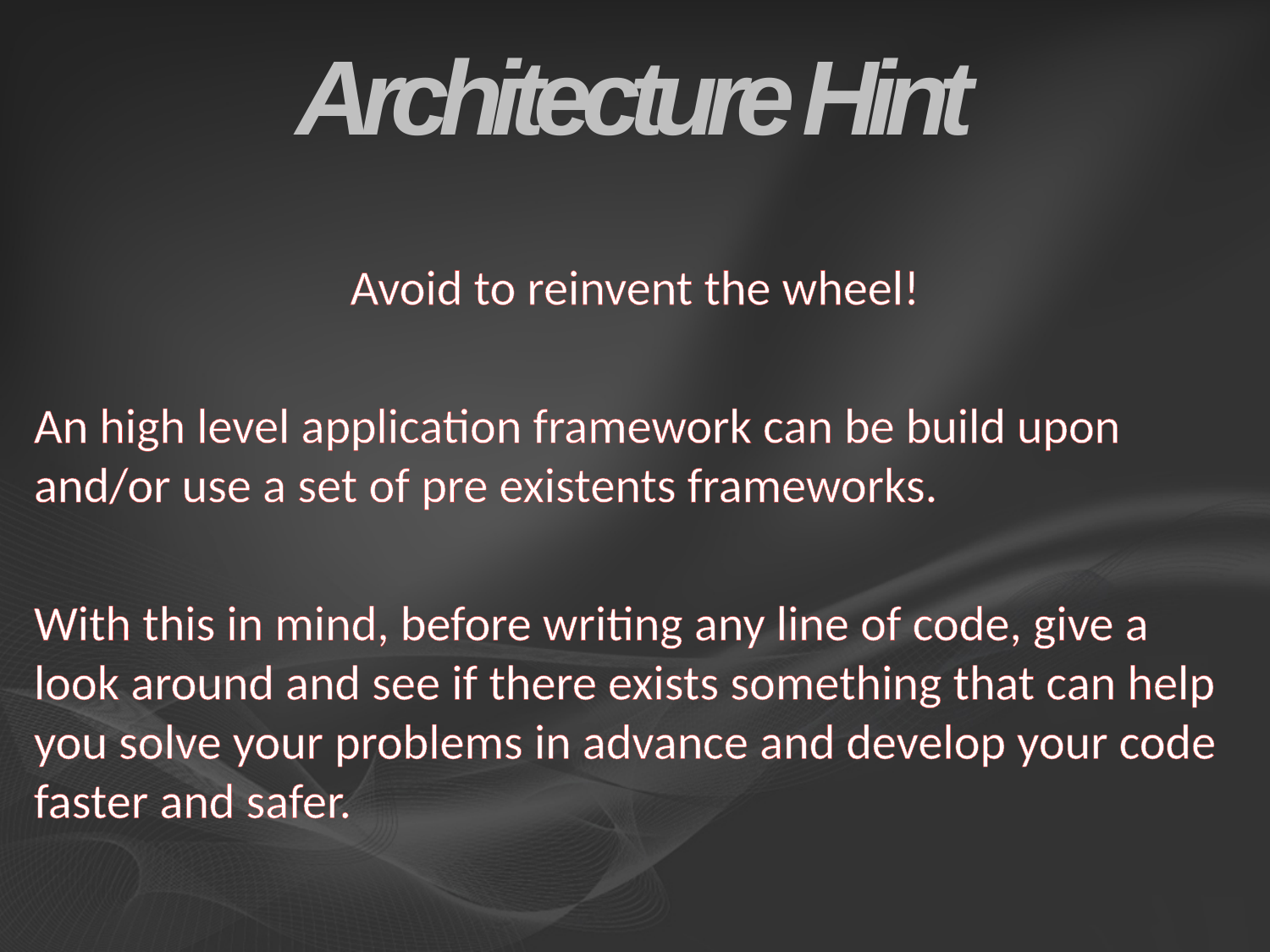

# Architecture Hint

Avoid to reinvent the wheel!

An high level application framework can be build upon and/or use a set of pre existents frameworks.

With this in mind, before writing any line of code, give a look around and see if there exists something that can help you solve your problems in advance and develop your code faster and safer.